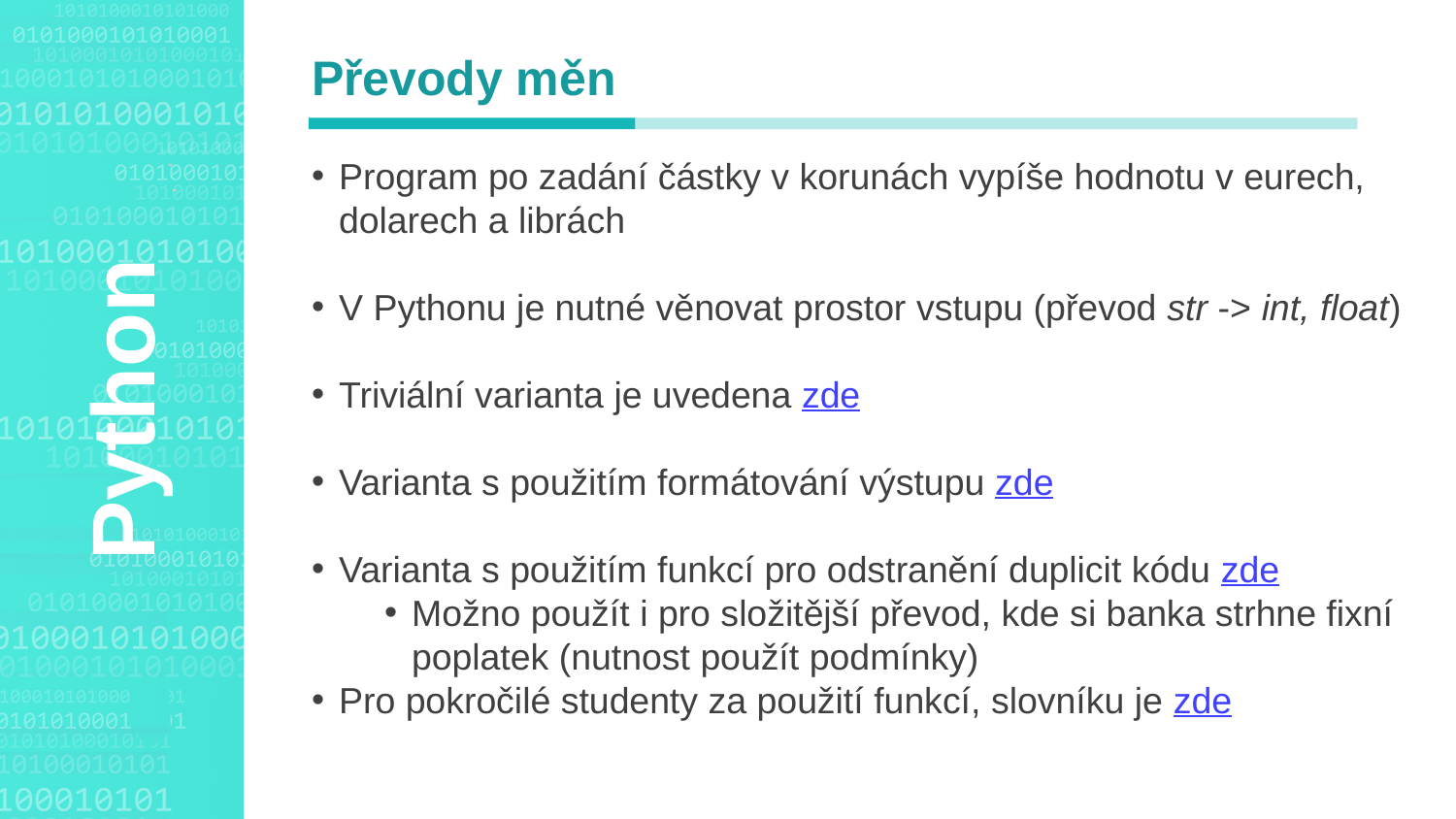

Převody měn
Program po zadání částky v korunách vypíše hodnotu v eurech, dolarech a librách

V Pythonu je nutné věnovat prostor vstupu (převod str -> int, float)

Triviální varianta je uvedena zde

Varianta s použitím formátování výstupu zde

Varianta s použitím funkcí pro odstranění duplicit kódu zde
Možno použít i pro složitější převod, kde si banka strhne fixní poplatek (nutnost použít podmínky)
Pro pokročilé studenty za použití funkcí, slovníku je zde

Agenda Style

Python